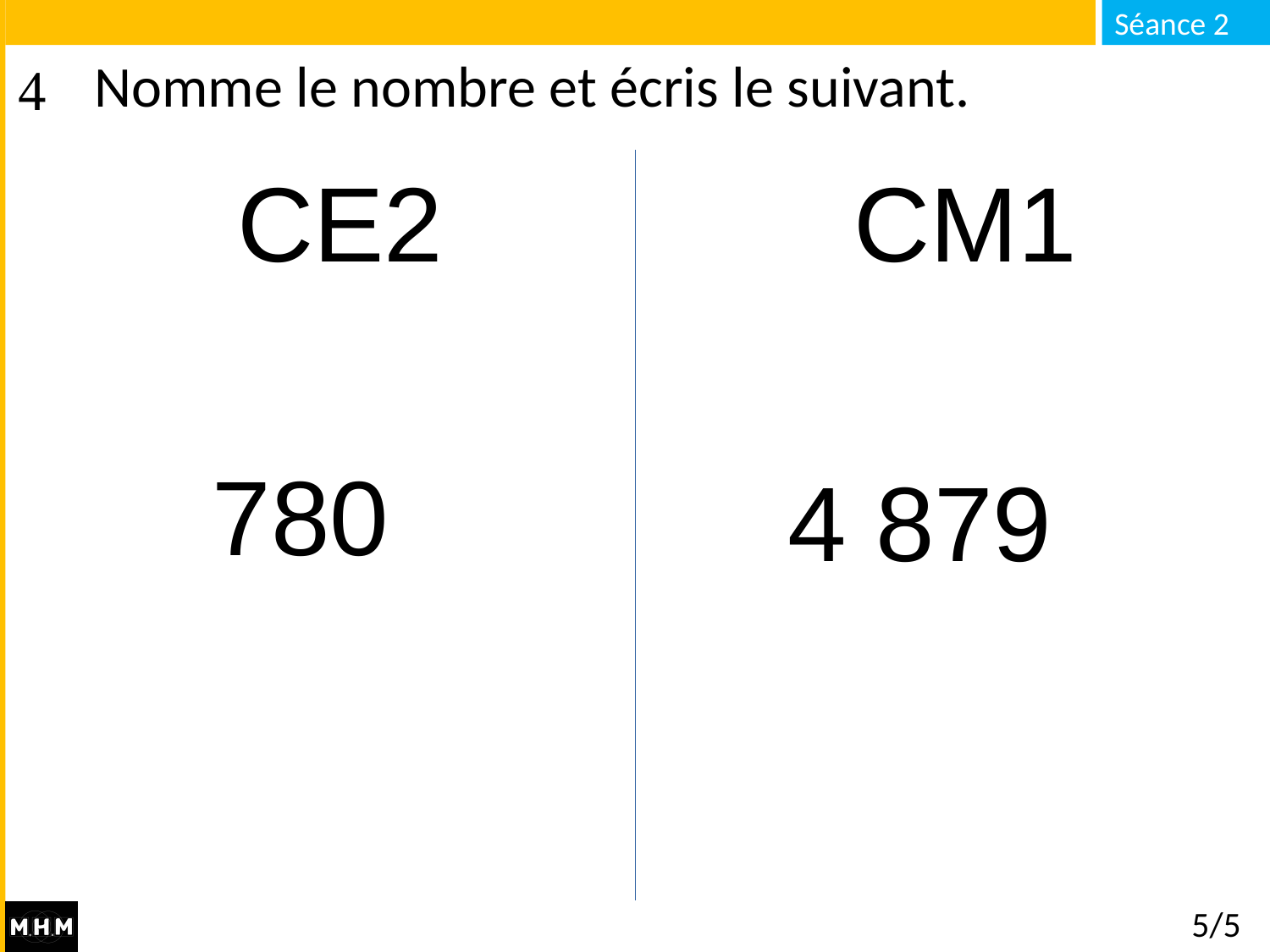

# Nomme le nombre et écris le suivant.
CE2              CM1

780
4 879
5/5